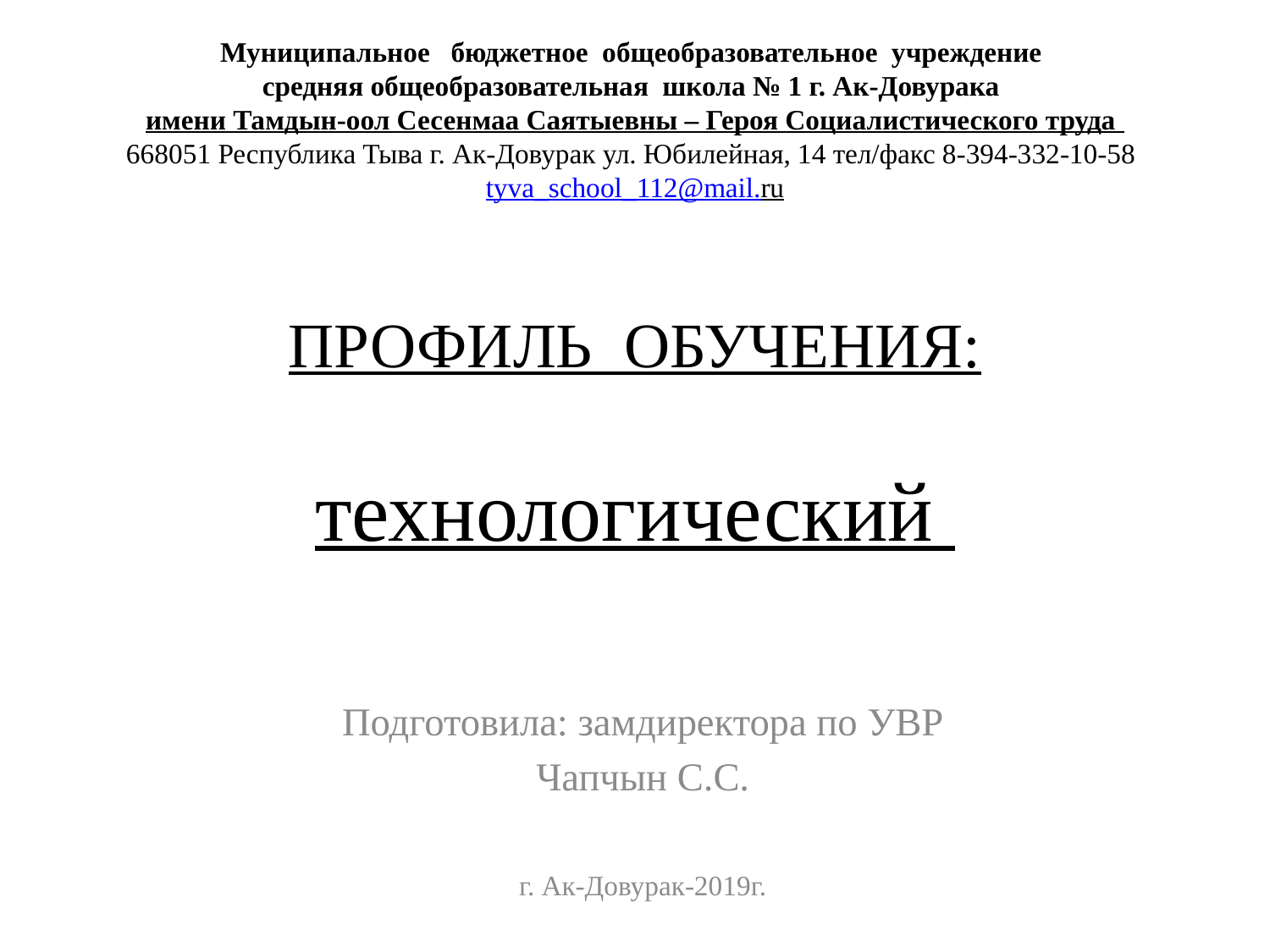

# Муниципальное   бюджетное  общеобразовательное  учреждение средняя общеобразовательная  школа № 1 г. Ак-Довурака имени Тамдын-оол Сесенмаа Саятыевны – Героя Социалистического труда 668051 Республика Тыва г. Ак-Довурак ул. Юбилейная, 14 тел/факс 8-394-332-10-58 tyva_school_112@mail.ru ПРОФИЛЬ  ОБУЧЕНИЯ: технологический

Подготовила: замдиректора по УВР
Чапчын С.С.

г. Ак-Довурак-2019г.